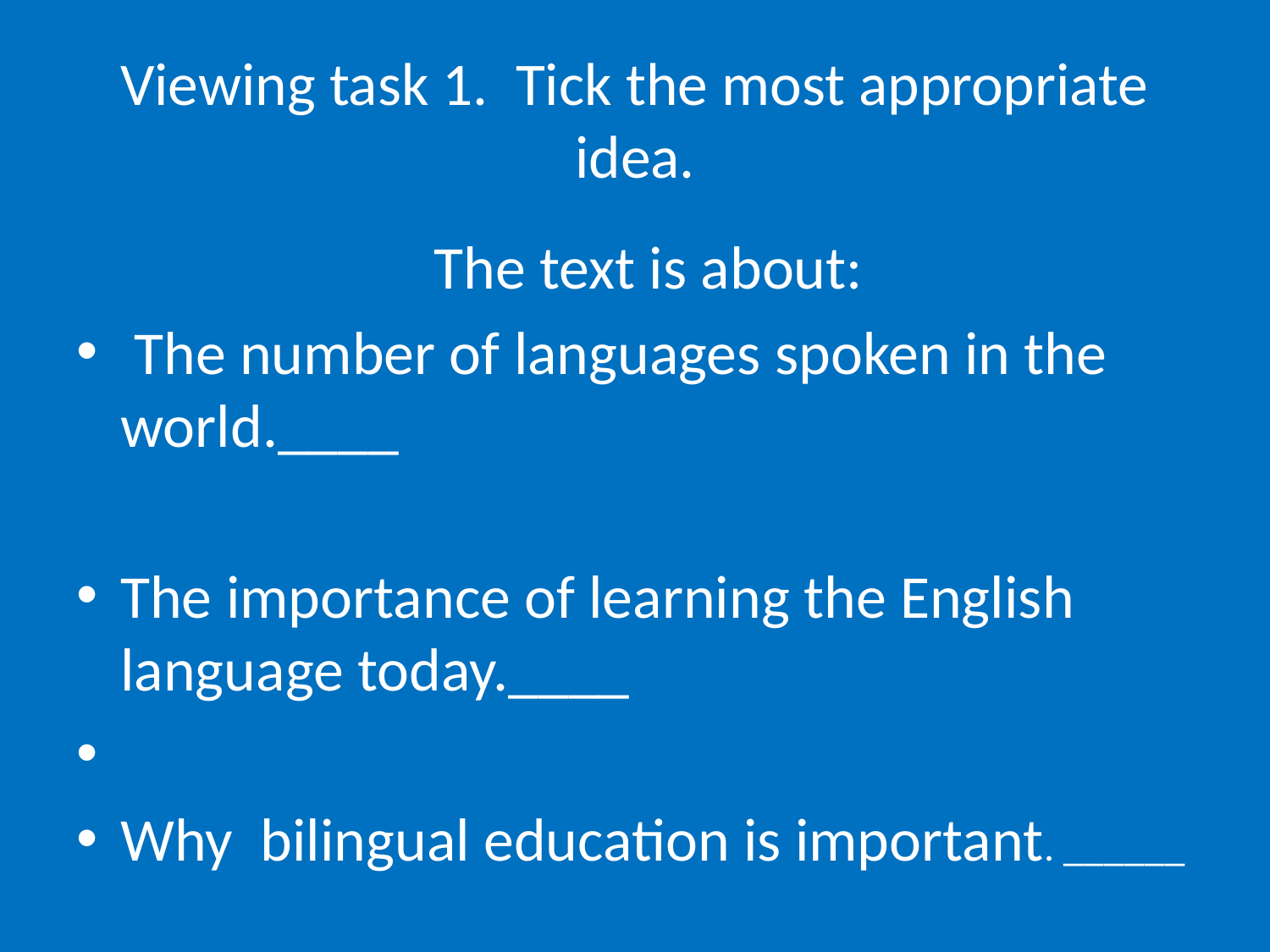

# Viewing task 1.  Tick the most appropriate idea.
                          The text is about:
 The number of languages spoken in the world.____

The importance of learning the English language today.____

Why  bilingual education is important. ______